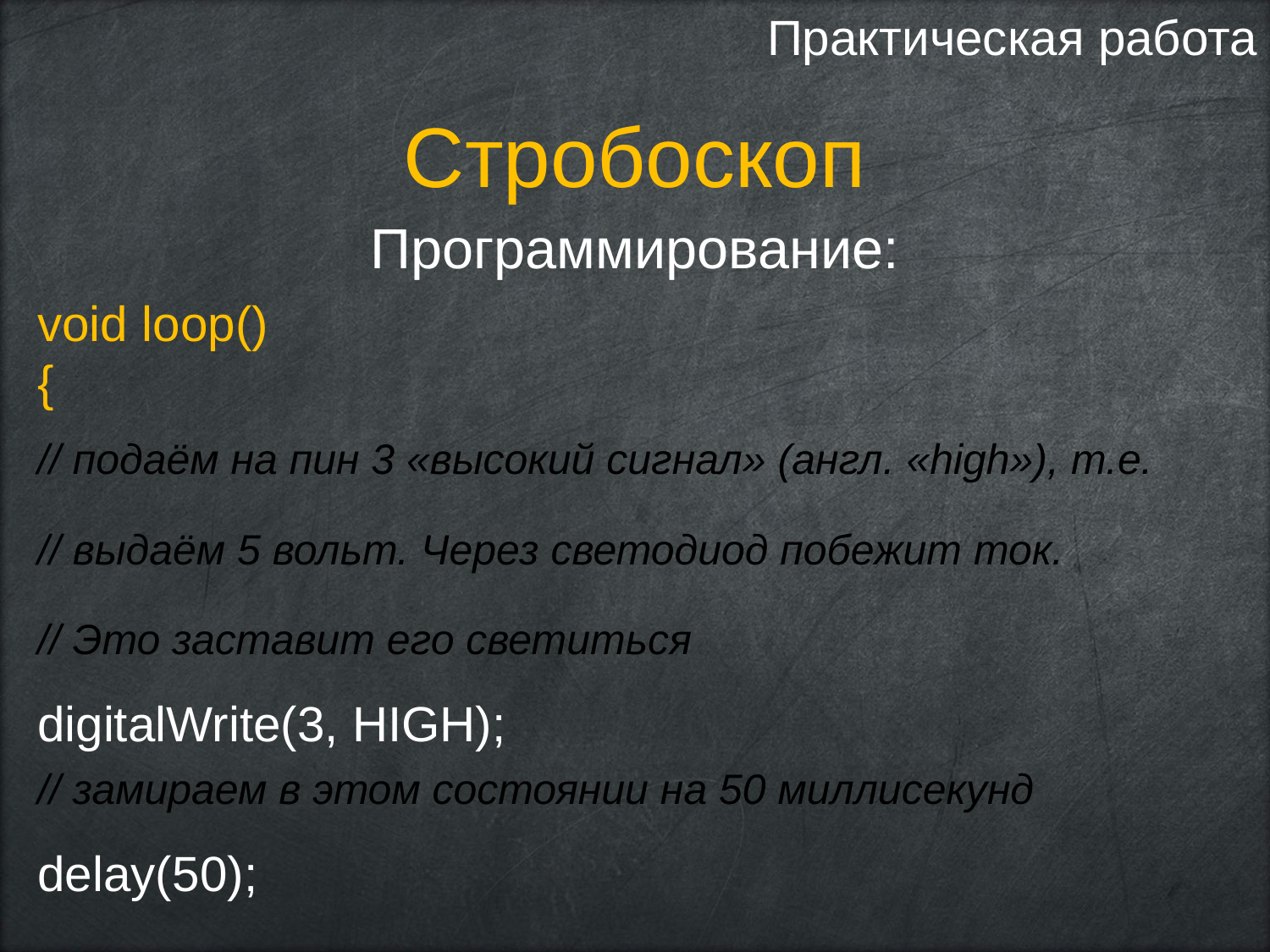

Практическая работа
Стробоскоп
Программирование:
void loop()
{
// подаём на пин 3 «высокий сигнал» (англ. «high»), т.е.
// выдаём 5 вольт. Через светодиод побежит ток.
// Это заставит его светиться
digitalWrite(3, HIGH);
// замираем в этом состоянии на 50 миллисекунд
delay(50);